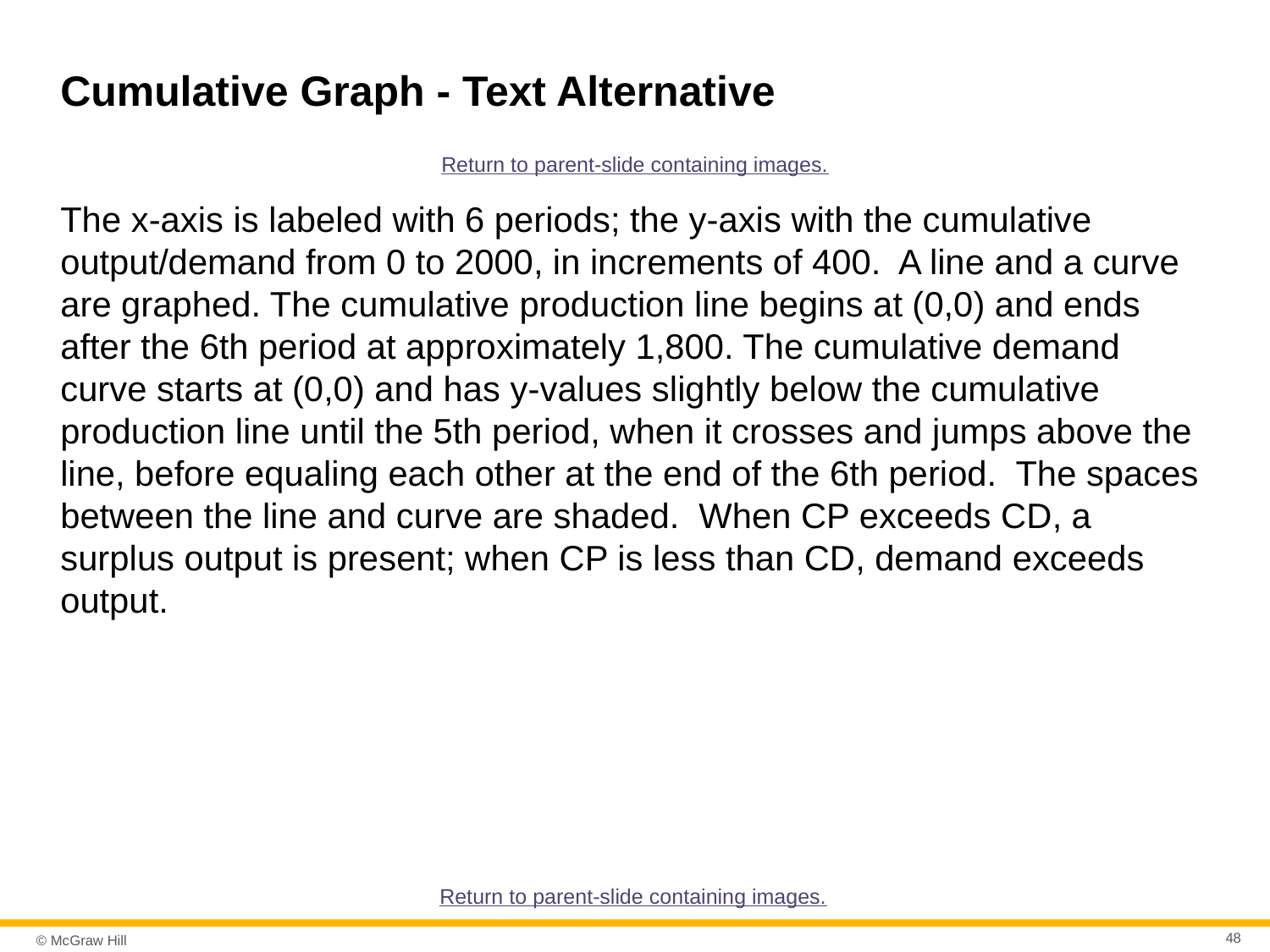

# Cumulative Graph - Text Alternative
Return to parent-slide containing images.
The x-axis is labeled with 6 periods; the y-axis with the cumulative output/demand from 0 to 2000, in increments of 400.  A line and a curve are graphed. The cumulative production line begins at (0,0) and ends after the 6th period at approximately 1,800. The cumulative demand curve starts at (0,0) and has y-values slightly below the cumulative production line until the 5th period, when it crosses and jumps above the line, before equaling each other at the end of the 6th period.  The spaces between the line and curve are shaded.  When CP exceeds CD, a surplus output is present; when CP is less than CD, demand exceeds output.
Return to parent-slide containing images.